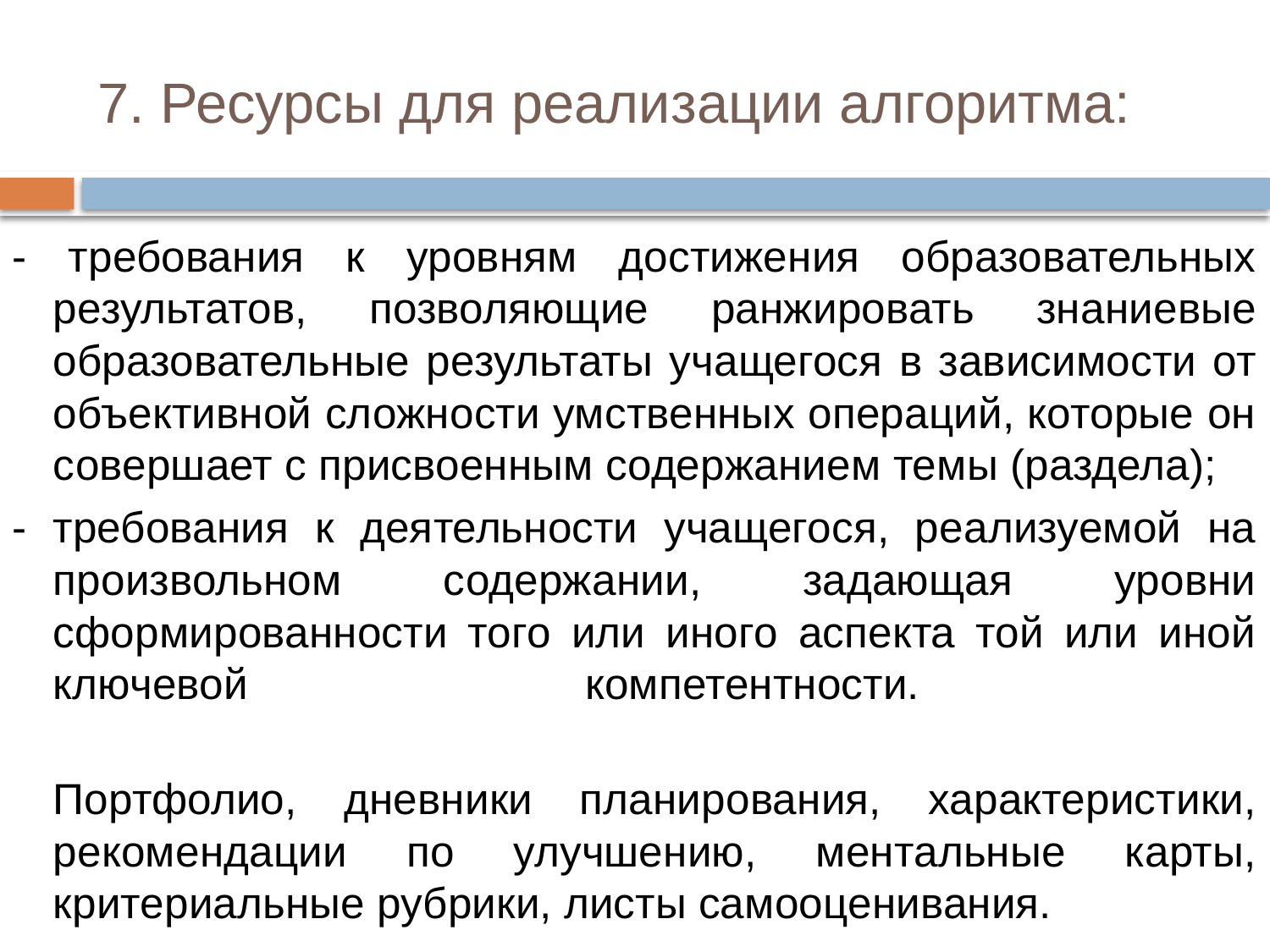

# 7. Ресурсы для реализации алгоритма:
- требования к уровням достижения образовательных результатов, позволяющие ранжировать знаниевые образовательные результаты учащегося в зависимости от объективной сложности умственных операций, которые он совершает с присвоенным содержанием темы (раздела);
- требования к деятельности учащегося, реализуемой на произвольном содержании, задающая уровни сформированности того или иного аспекта той или иной ключевой компетентности.
	Портфолио, дневники планирования, характеристики, рекомендации по улучшению, ментальные карты, критериальные рубрики, листы самооценивания.